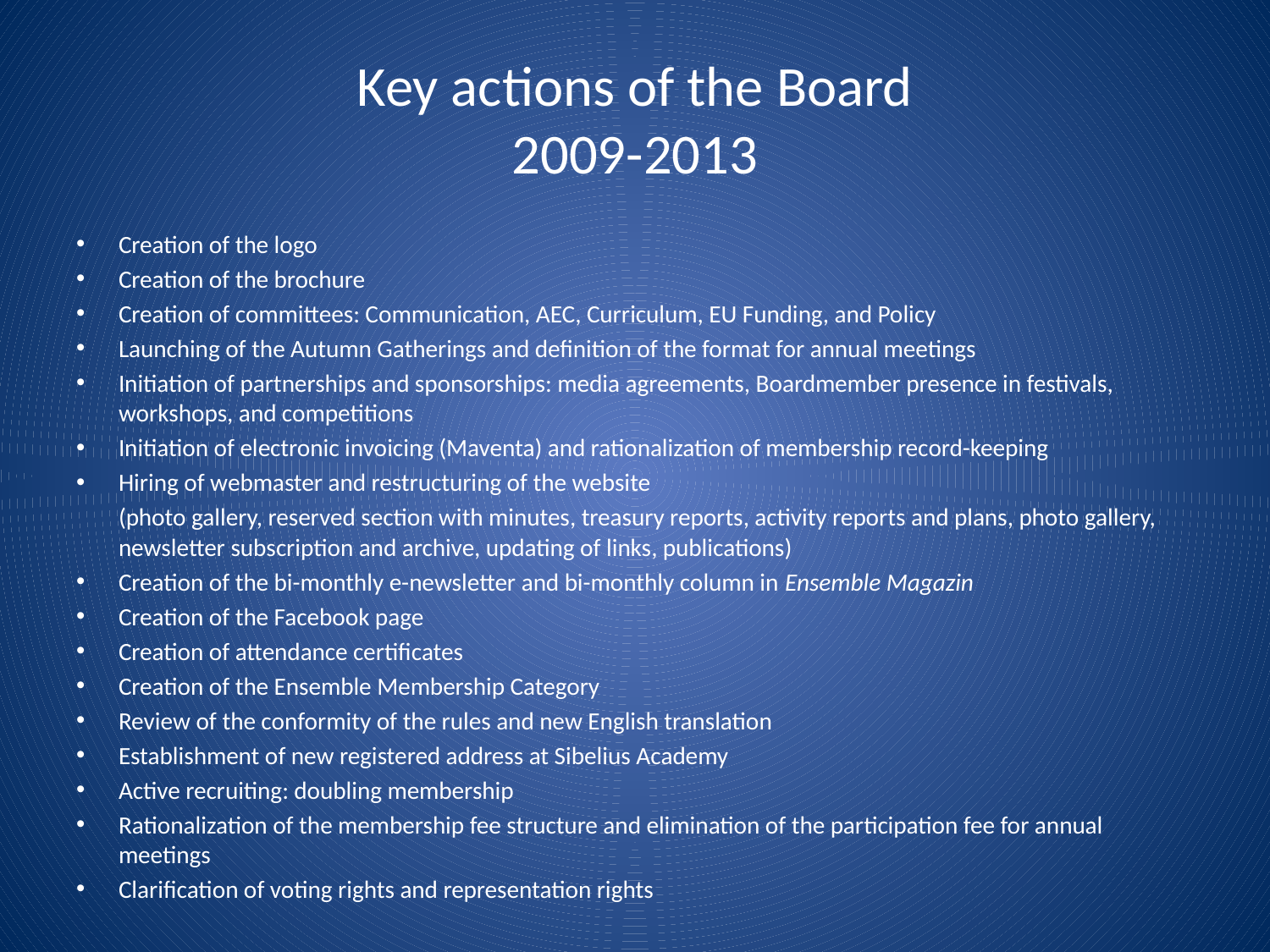

# Key actions of the Board 2009-2013
Creation of the logo
Creation of the brochure
Creation of committees: Communication, AEC, Curriculum, EU Funding, and Policy
Launching of the Autumn Gatherings and definition of the format for annual meetings
Initiation of partnerships and sponsorships: media agreements, Boardmember presence in festivals, workshops, and competitions
Initiation of electronic invoicing (Maventa) and rationalization of membership record-keeping
Hiring of webmaster and restructuring of the website
	(photo gallery, reserved section with minutes, treasury reports, activity reports and plans, photo gallery, newsletter subscription and archive, updating of links, publications)
Creation of the bi-monthly e-newsletter and bi-monthly column in Ensemble Magazin
Creation of the Facebook page
Creation of attendance certificates
Creation of the Ensemble Membership Category
Review of the conformity of the rules and new English translation
Establishment of new registered address at Sibelius Academy
Active recruiting: doubling membership
Rationalization of the membership fee structure and elimination of the participation fee for annual meetings
Clarification of voting rights and representation rights